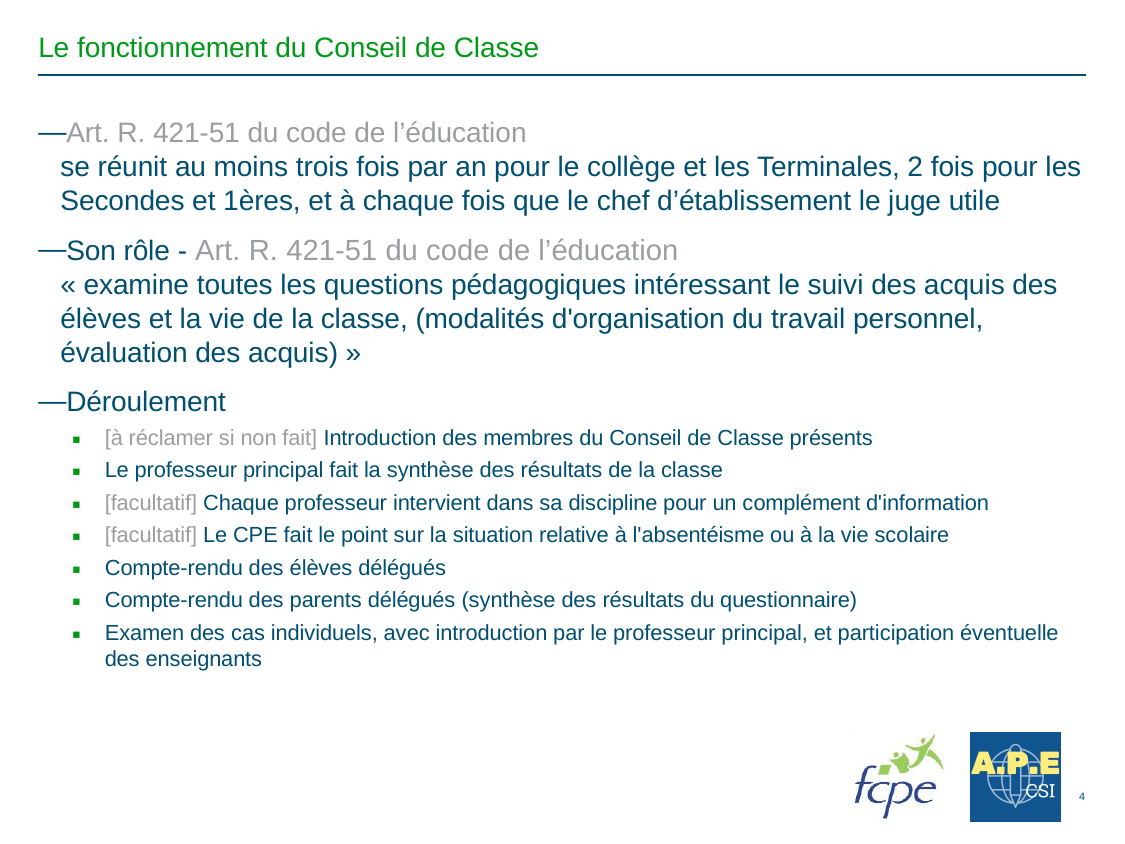

Le fonctionnement du Conseil de Classe
Art. R. 421-51 du code de l’éducation
se réunit au moins trois fois par an pour le collège et les Terminales, 2 fois pour les Secondes et 1ères, et à chaque fois que le chef d’établissement le juge utile
Son rôle - Art. R. 421-51 du code de l’éducation
« examine toutes les questions pédagogiques intéressant le suivi des acquis des élèves et la vie de la classe, (modalités d'organisation du travail personnel, évaluation des acquis) »
Déroulement
[à réclamer si non fait] Introduction des membres du Conseil de Classe présents
Le professeur principal fait la synthèse des résultats de la classe
[facultatif] Chaque professeur intervient dans sa discipline pour un complément d'information
[facultatif] Le CPE fait le point sur la situation relative à l'absentéisme ou à la vie scolaire
Compte-rendu des élèves délégués
Compte-rendu des parents délégués (synthèse des résultats du questionnaire)
Examen des cas individuels, avec introduction par le professeur principal, et participation éventuelle des enseignants
4